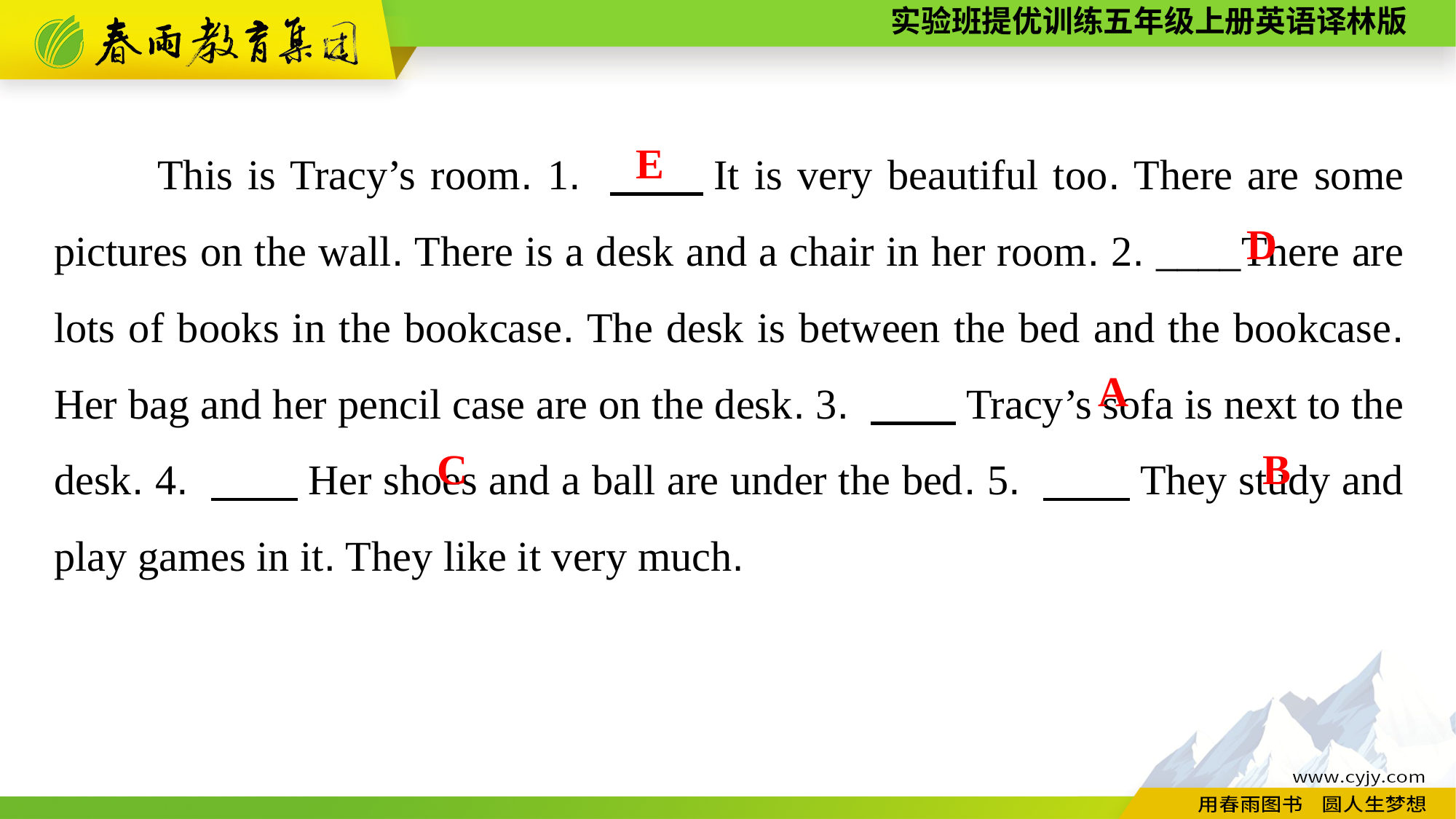

This is Tracy’s room. 1. 　　It is very beautiful too. There are some pictures on the wall. There is a desk and a chair in her room. 2. ____There are lots of books in the bookcase. The desk is between the bed and the bookcase. Her bag and her pencil case are on the desk. 3. 　　Tracy’s sofa is next to the desk. 4. 　　Her shoes and a ball are under the bed. 5. 　　They study and play games in it. They like it very much.
E
D
A
C
B